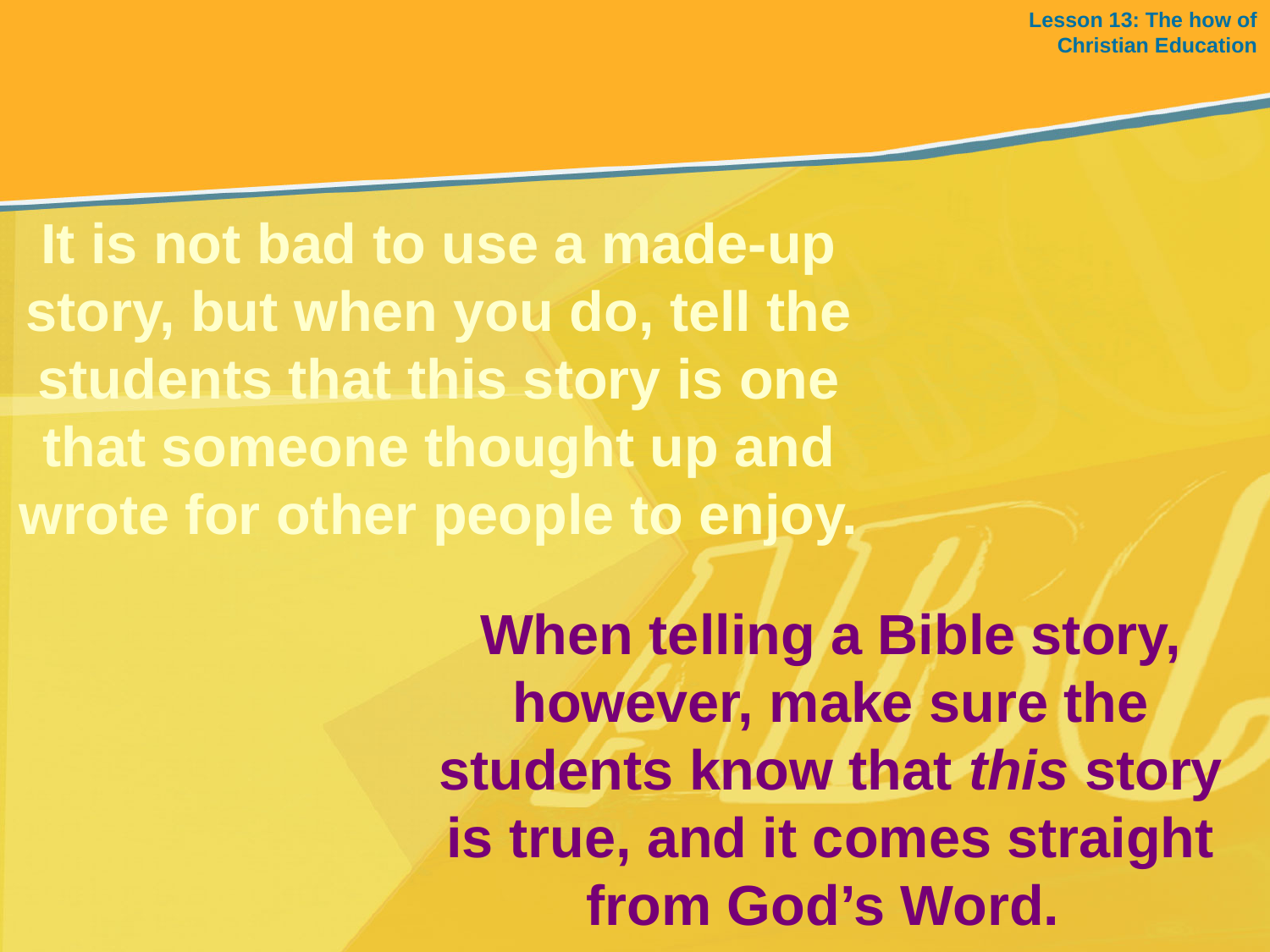

Lesson 13: The how of Christian Education
It is not bad to use a made-up story, but when you do, tell the students that this story is one that someone thought up and wrote for other people to enjoy.
When telling a Bible story, however, make sure the students know that this story is true, and it comes straight from God’s Word.